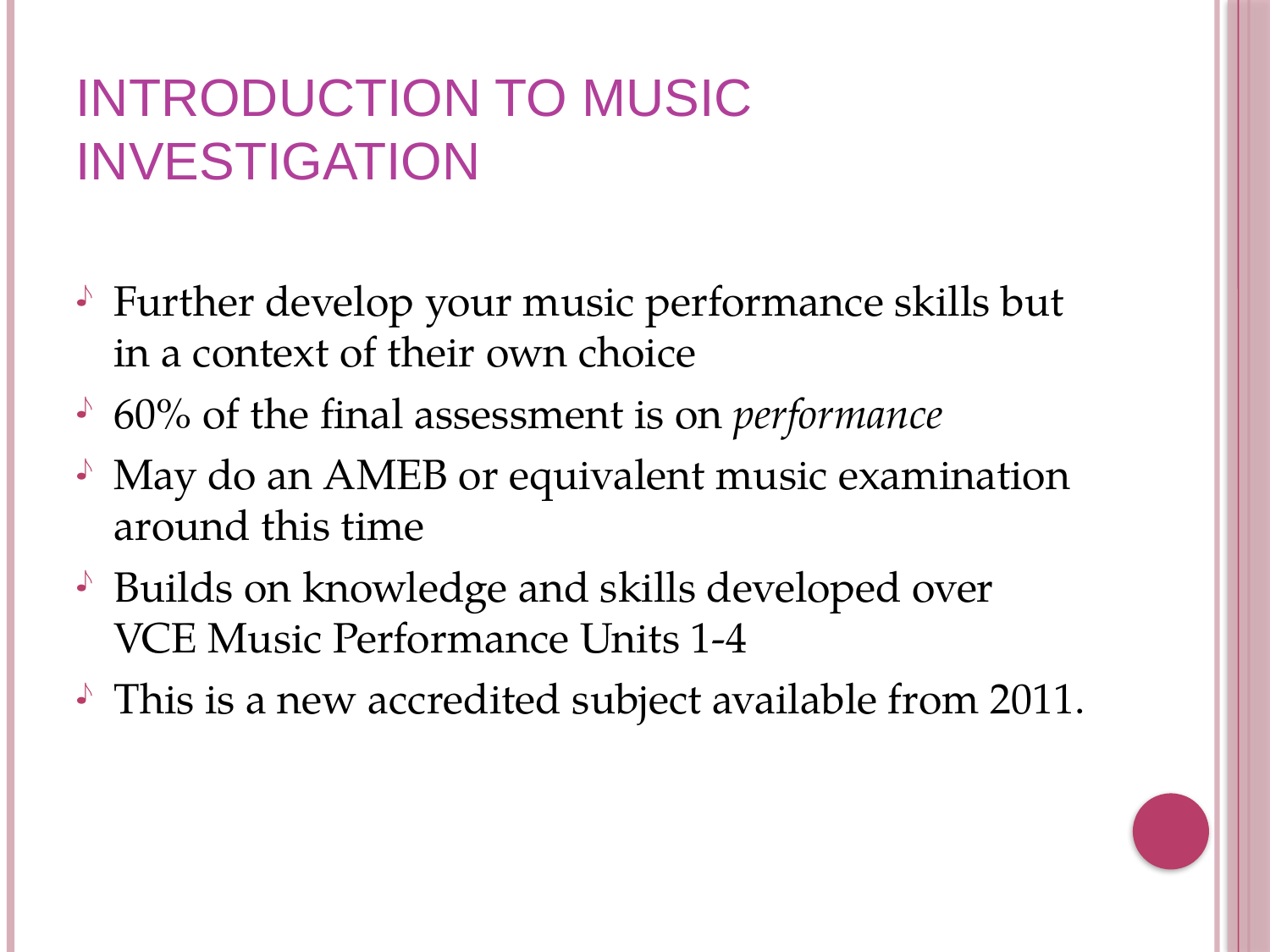

# Introduction to Music Investigation

Further develop your music performance skills but in a context of their own choice
60% of the final assessment is on performance
May do an AMEB or equivalent music examination around this time
Builds on knowledge and skills developed over VCE Music Performance Units 1-4
This is a new accredited subject available from 2011.